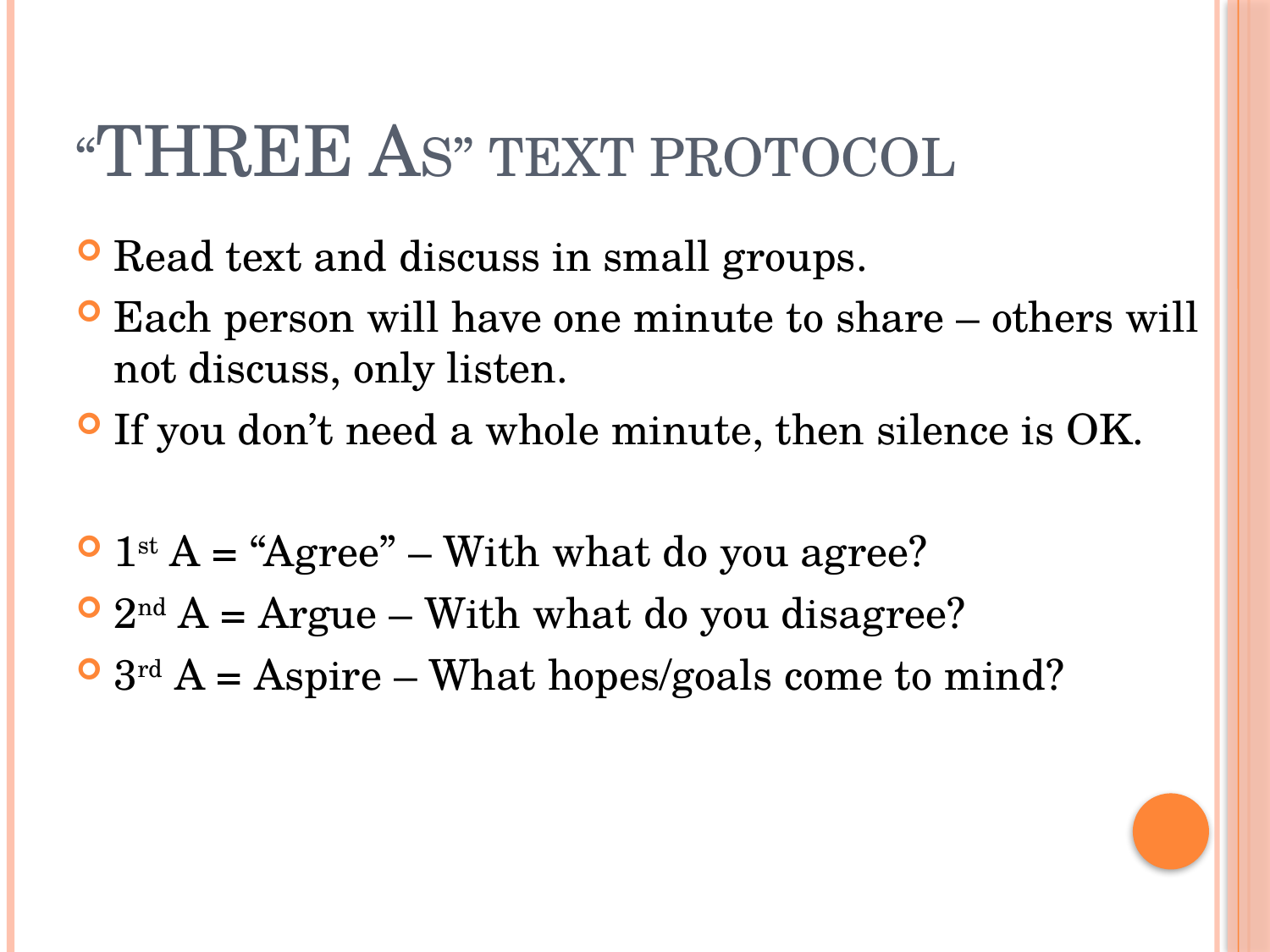

# “Three As” Text Protocol
Read text and discuss in small groups.
Each person will have one minute to share – others will not discuss, only listen.
If you don’t need a whole minute, then silence is OK.

1st A = “Agree” – With what do you agree?
2nd A = Argue – With what do you disagree?
3rd A = Aspire – What hopes/goals come to mind?